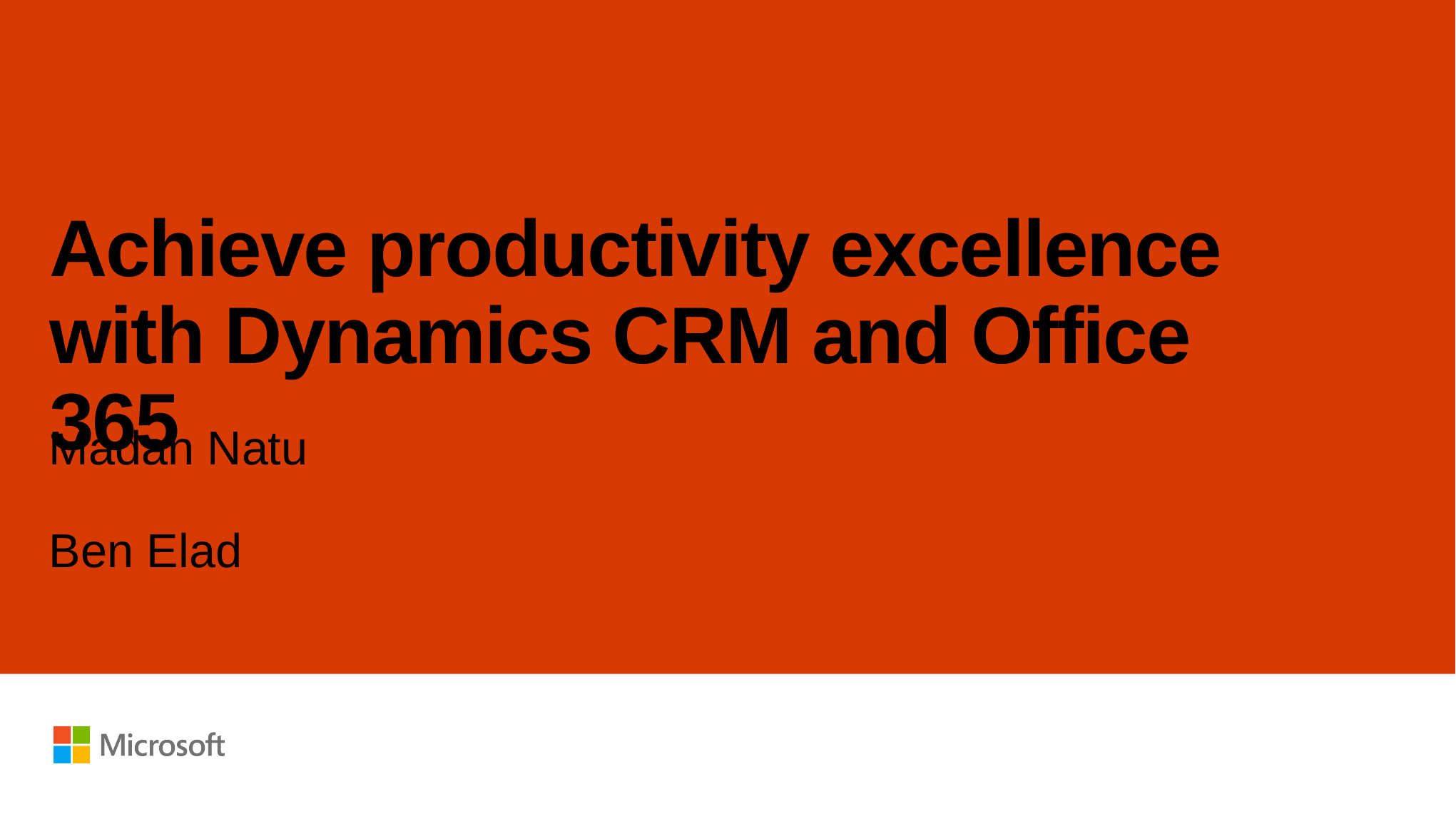

# Achieve productivity excellence with Dynamics CRM and Office 365
Madan Natu

Ben Elad